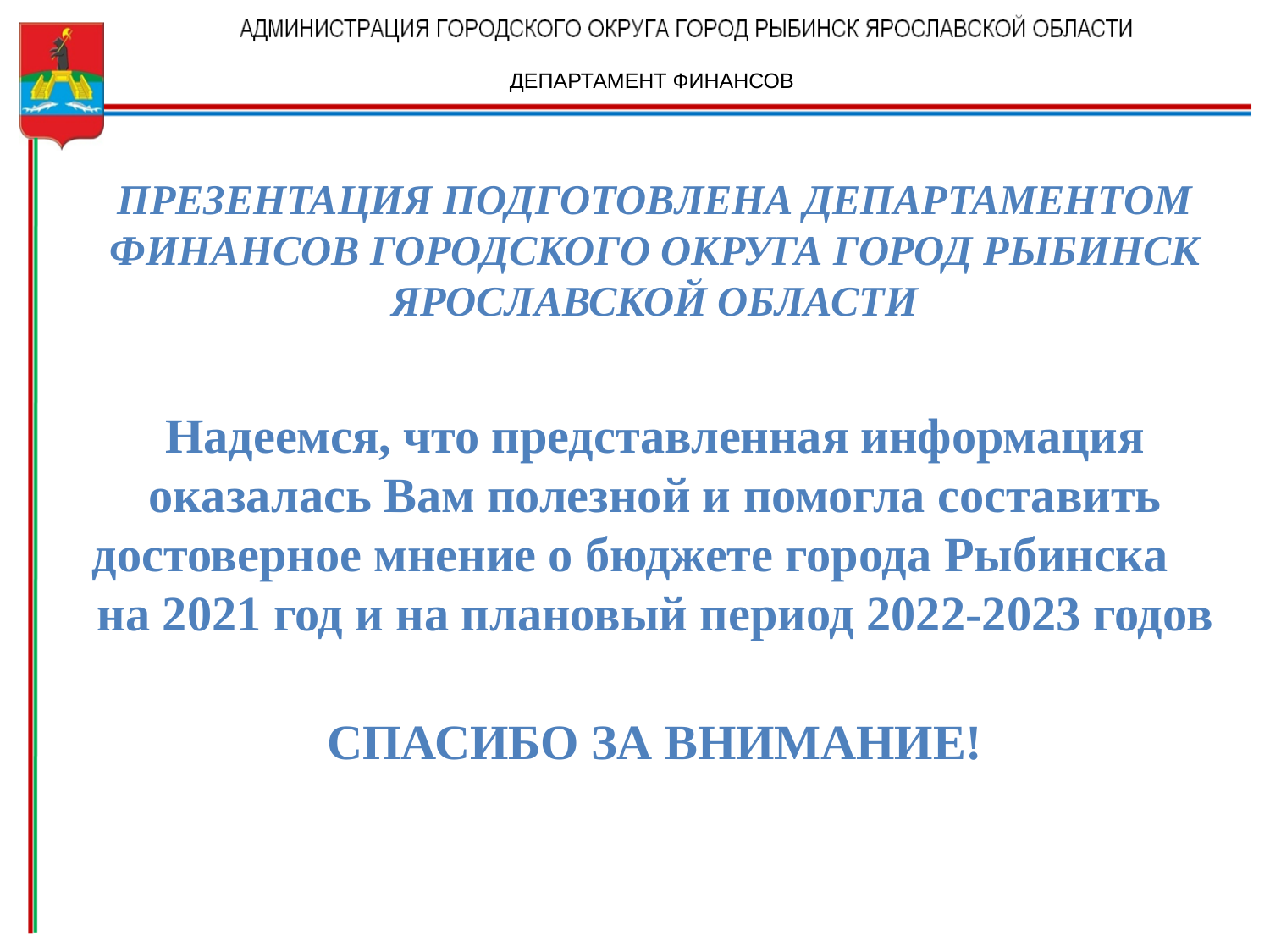

ДЕПАРТАМЕНТ ФИНАНСОВ
ПРЕЗЕНТАЦИЯ ПОДГОТОВЛЕНА ДЕПАРТАМЕНТОМ ФИНАНСОВ ГОРОДСКОГО ОКРУГА ГОРОД РЫБИНСК ЯРОСЛАВСКОЙ ОБЛАСТИ

Надеемся, что представленная информация оказалась Вам полезной и помогла составить достоверное мнение о бюджете города Рыбинска     на 2021 год и на плановый период 2022-2023 годов
СПАСИБО ЗА ВНИМАНИЕ!